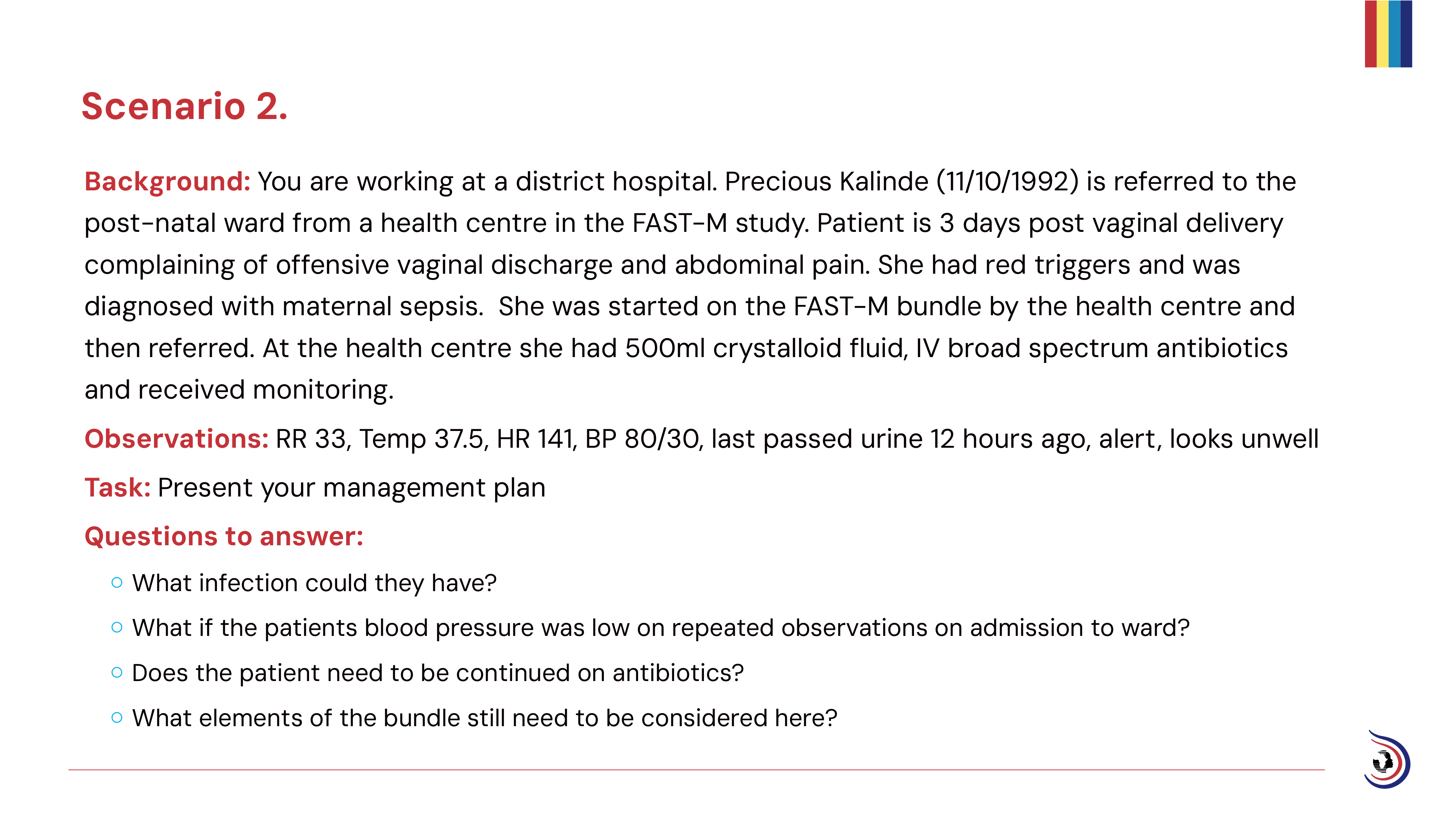

# Scenario 2.
Background: You are working at a district hospital. Precious Kalinde (11/10/1992) is referred to the post-natal ward from a health centre in the FAST-M study. Patient is 3 days post vaginal delivery complaining of offensive vaginal discharge and abdominal pain. She had red triggers and was diagnosed with maternal sepsis.  She was started on the FAST-M bundle by the health centre and then referred. At the health centre she had 500ml crystalloid fluid, IV broad spectrum antibiotics and received monitoring.
Observations: RR 33, Temp 37.5, HR 141, BP 80/30, last passed urine 12 hours ago, alert, looks unwell
Task: Present your management plan
Questions to answer:
What infection could they have?
What if the patients blood pressure was low on repeated observations on admission to ward?
Does the patient need to be continued on antibiotics?
What elements of the bundle still need to be considered here?